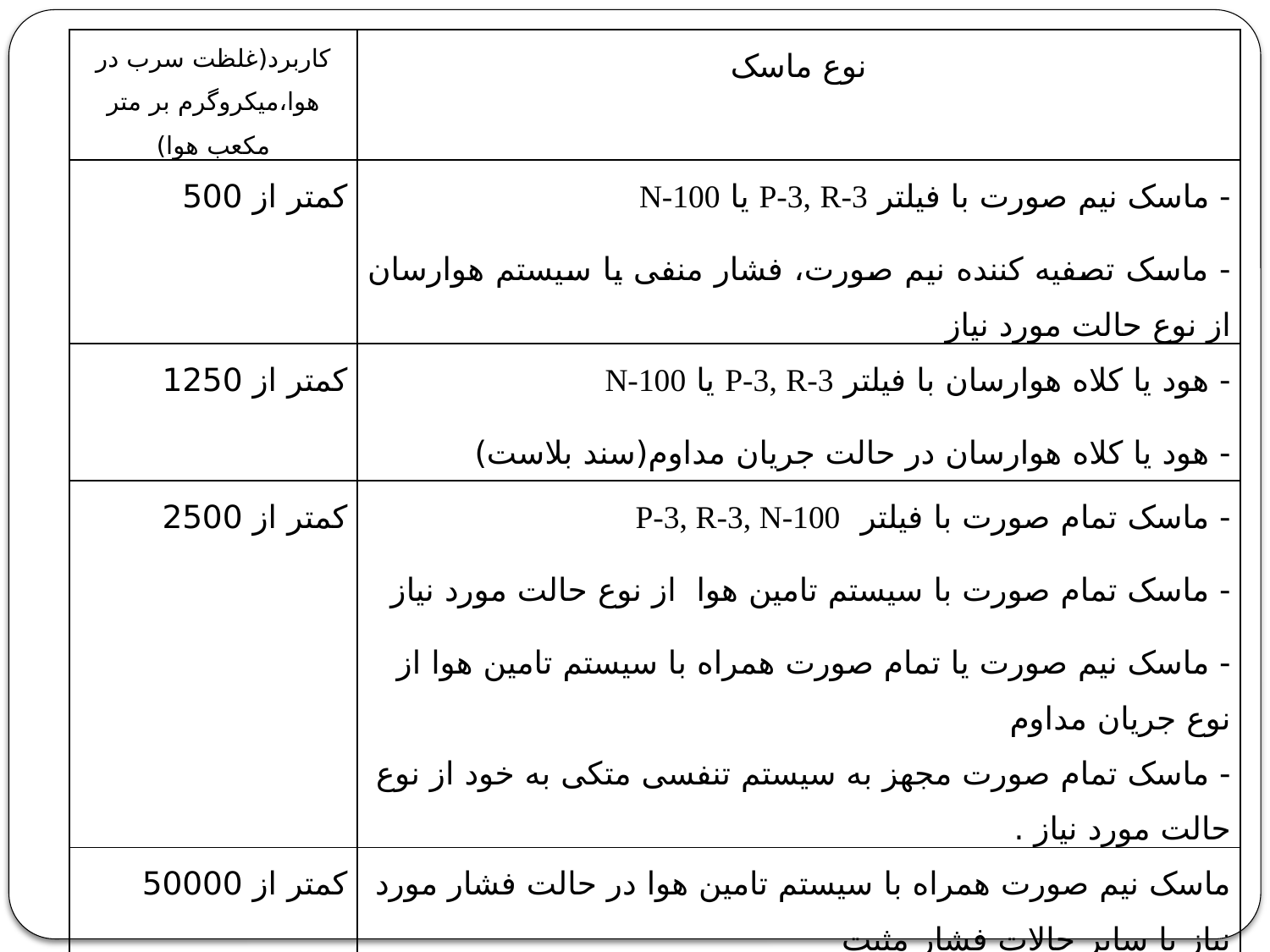

| کاربرد(غلظت سرب در هوا،میکروگرم بر متر مکعب هوا) | نوع ماسک |
| --- | --- |
| کمتر از 500 | - ماسک نیم صورت با فیلتر P-3, R-3 یا N-100 - ماسک تصفیه کننده نیم صورت، فشار منفی یا سیستم هوارسان از نوع حالت مورد نیاز |
| کمتر از 1250 | - هود یا کلاه هوارسان با فیلتر P-3, R-3 یا N-100 - هود یا کلاه هوارسان در حالت جریان مداوم(سند بلاست) |
| کمتر از 2500 | - ماسک تمام صورت با فیلتر P-3, R-3, N-100 - ماسک تمام صورت با سیستم تامین هوا از نوع حالت مورد نیاز - ماسک نیم صورت یا تمام صورت همراه با سیستم تامین هوا از نوع جریان مداوم - ماسک تمام صورت مجهز به سیستم تنفسی متکی به خود از نوع حالت مورد نیاز . |
| کمتر از 50000 | ماسک نیم صورت همراه با سیستم تامین هوا در حالت فشار مورد نیاز یا سایر حالات فشار مثبت |
| کمتر از 100000 | ماسک تمام صورت با سیستم تامین هوا از نوع فشار منفی با عملکرد در حالت (فرایند سند بلاست) |